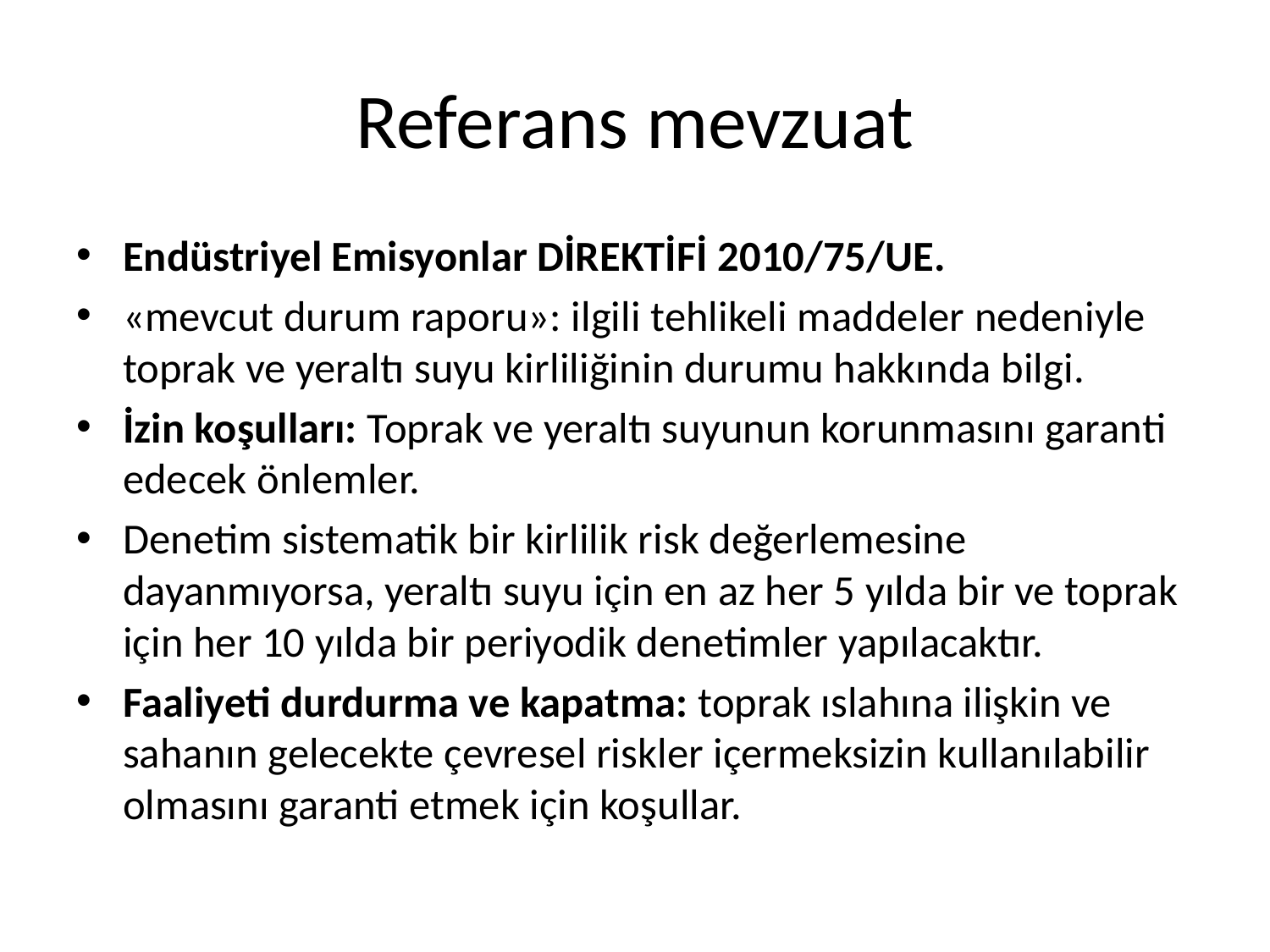

# Referans mevzuat
Endüstriyel Emisyonlar DİREKTİFİ 2010/75/UE.
«mevcut durum raporu»: ilgili tehlikeli maddeler nedeniyle toprak ve yeraltı suyu kirliliğinin durumu hakkında bilgi.
İzin koşulları: Toprak ve yeraltı suyunun korunmasını garanti edecek önlemler.
Denetim sistematik bir kirlilik risk değerlemesine dayanmıyorsa, yeraltı suyu için en az her 5 yılda bir ve toprak için her 10 yılda bir periyodik denetimler yapılacaktır.
Faaliyeti durdurma ve kapatma: toprak ıslahına ilişkin ve sahanın gelecekte çevresel riskler içermeksizin kullanılabilir olmasını garanti etmek için koşullar.